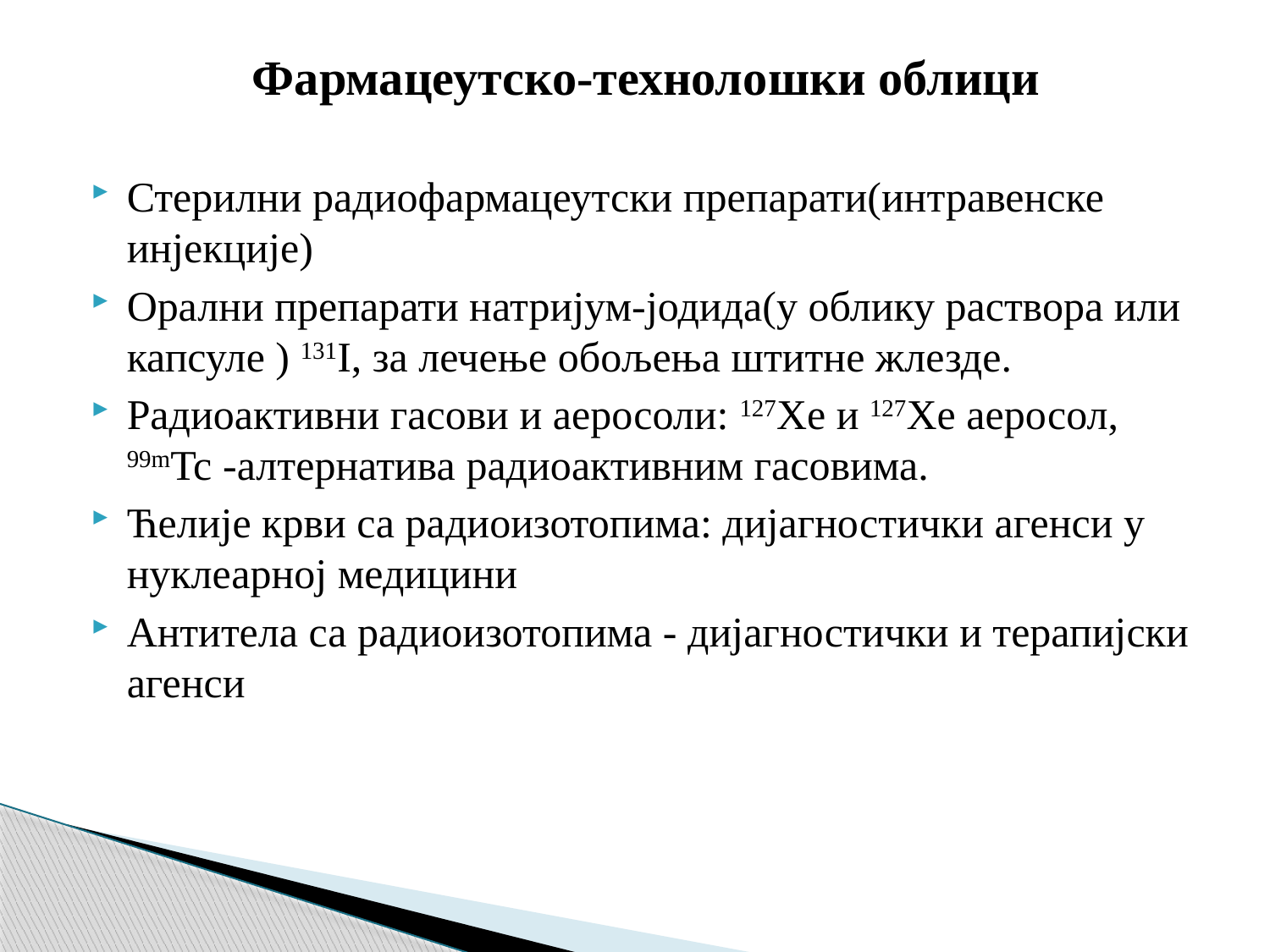

Фармацеутско-технолошки облици

Стерилни радиофармацеутски препарати(интравенске инјекције)
Орални препарати натријум-јодида(у облику раствора или капсуле ) 131I, за лечење обољења штитне жлезде.
Радиоактивни гасови и аеросоли: 127Xe и 127Xe аеросол, 99mTc -алтернатива радиоактивним гасовима.
Ћелије крви са радиоизотопима: дијагностички агенси у нуклеарној медицини
Антитела са радиоизотопима - дијагностички и терапијски агенси